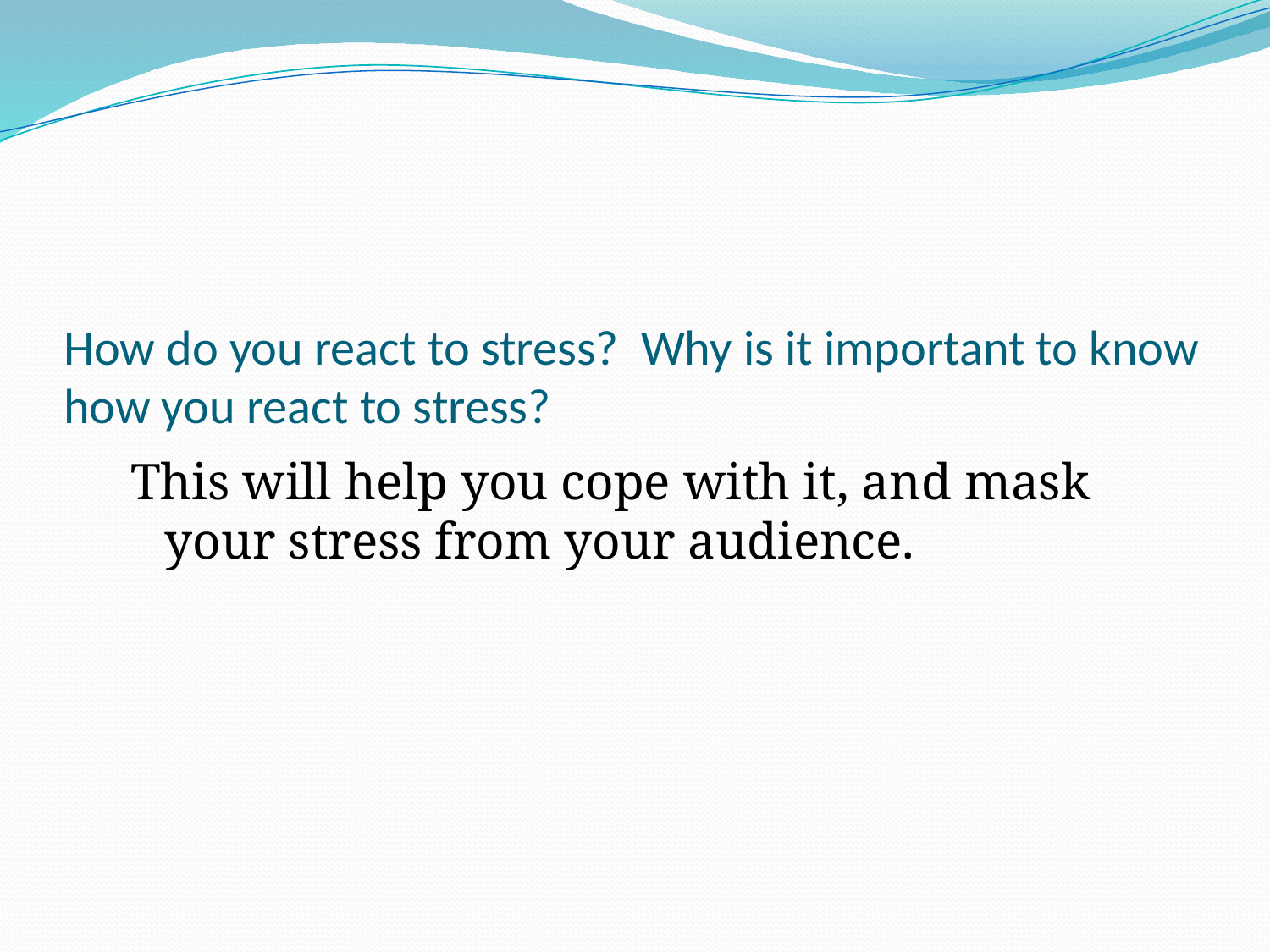

# How do you react to stress?  Why is it important to know how you react to stress?
This will help you cope with it, and mask your stress from your audience.